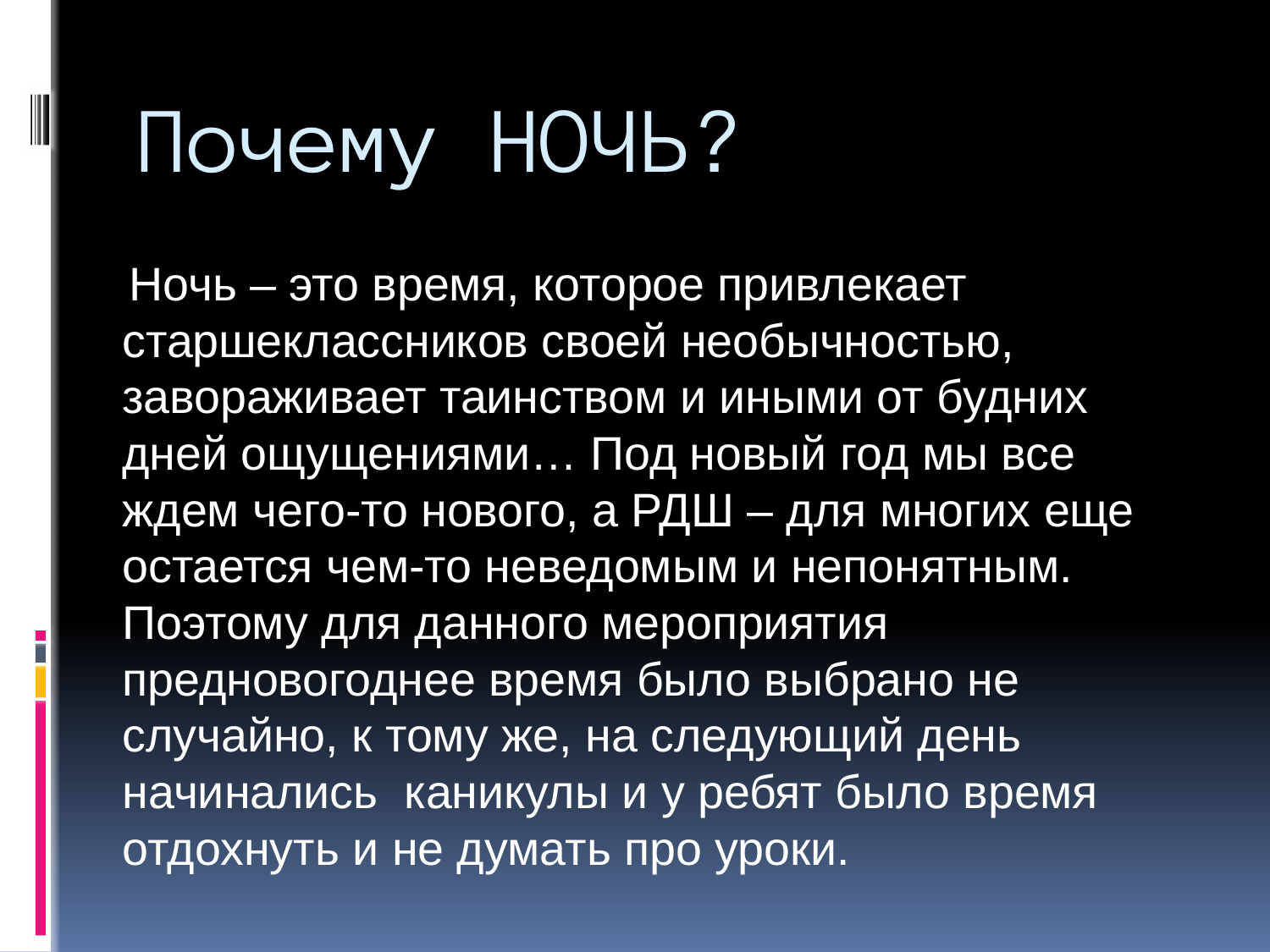

# Почему НОЧЬ?
    Ночь – это время, которое привлекает старшеклассников своей необычностью, завораживает таинством и иными от будних дней ощущениями… Под новый год мы все ждем чего-то нового, а РДШ – для многих еще остается чем-то неведомым и непонятным. Поэтому для данного мероприятия предновогоднее время было выбрано не случайно, к тому же, на следующий день начинались  каникулы и у ребят было время отдохнуть и не думать про уроки.